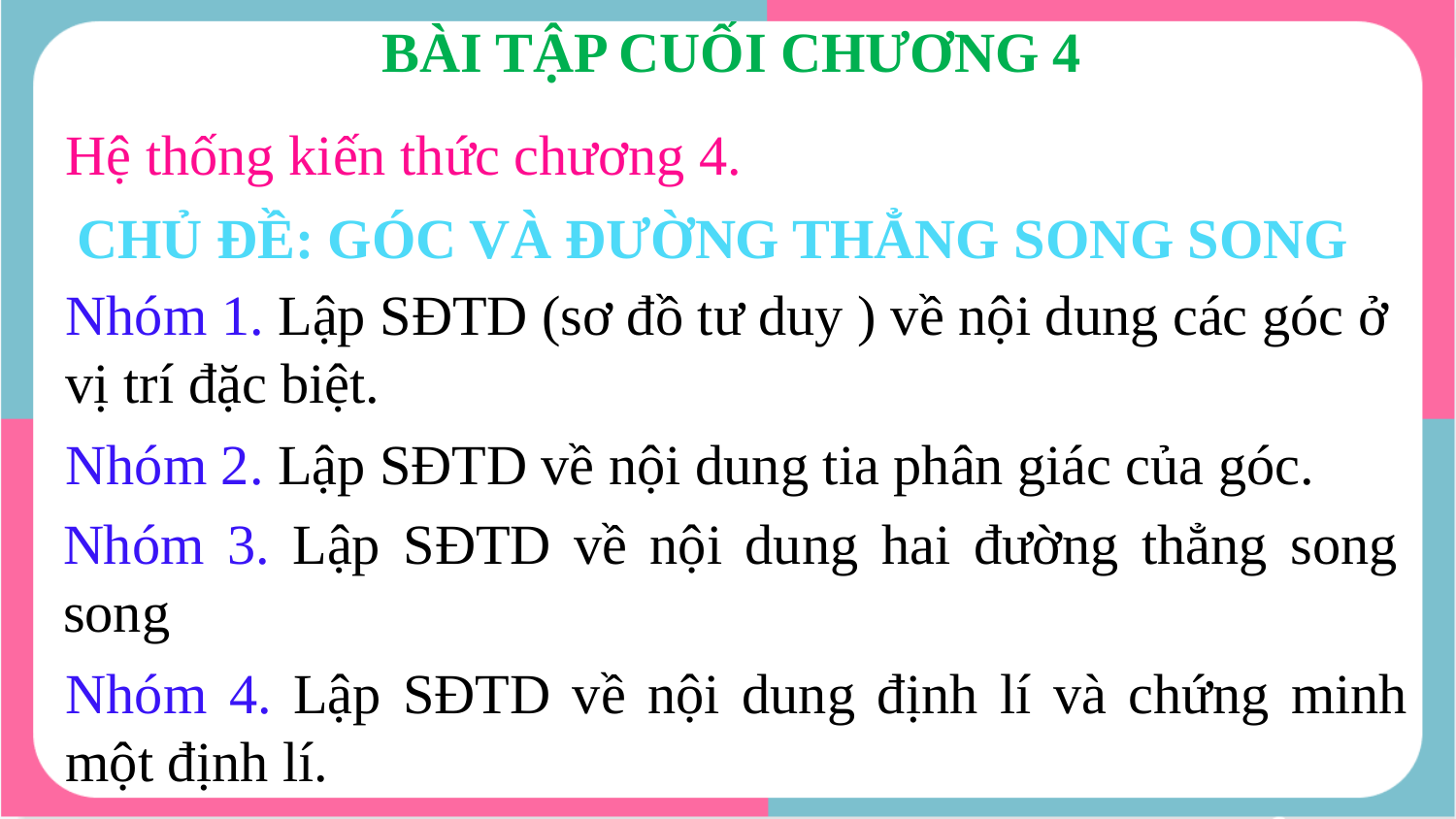

BÀI TẬP CUỐI CHƯƠNG 4
Hệ thống kiến thức chương 4.
CHỦ ĐỀ: GÓC VÀ ĐƯỜNG THẲNG SONG SONG
Nhóm 1. Lập SĐTD (sơ đồ tư duy ) về nội dung các góc ở vị trí đặc biệt.
Nhóm 2. Lập SĐTD về nội dung tia phân giác của góc.
Nhóm 3. Lập SĐTD về nội dung hai đường thẳng song song
Nhóm 4. Lập SĐTD về nội dung định lí và chứng minh một định lí.